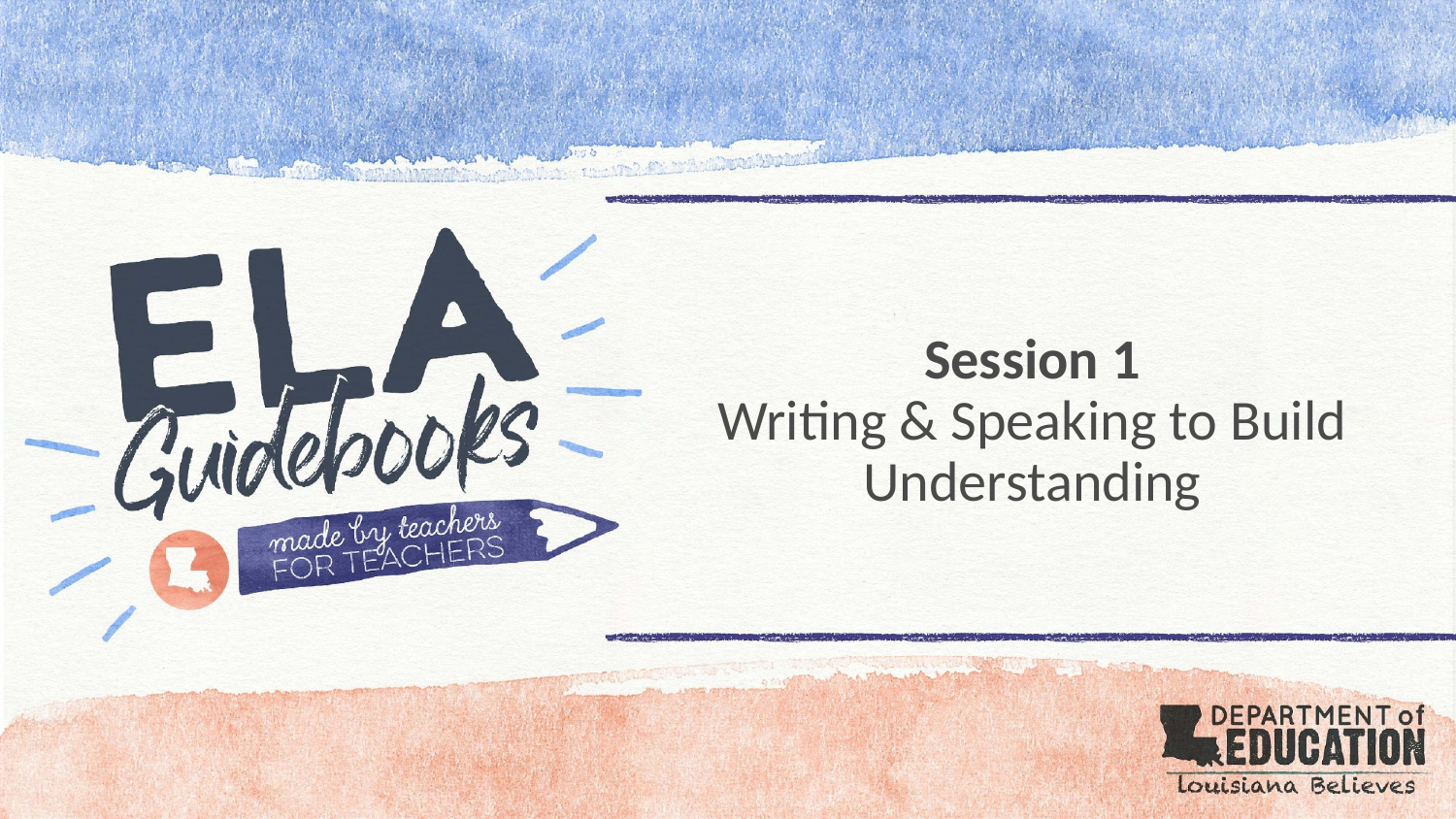

# Session 1
Writing & Speaking to Build Understanding